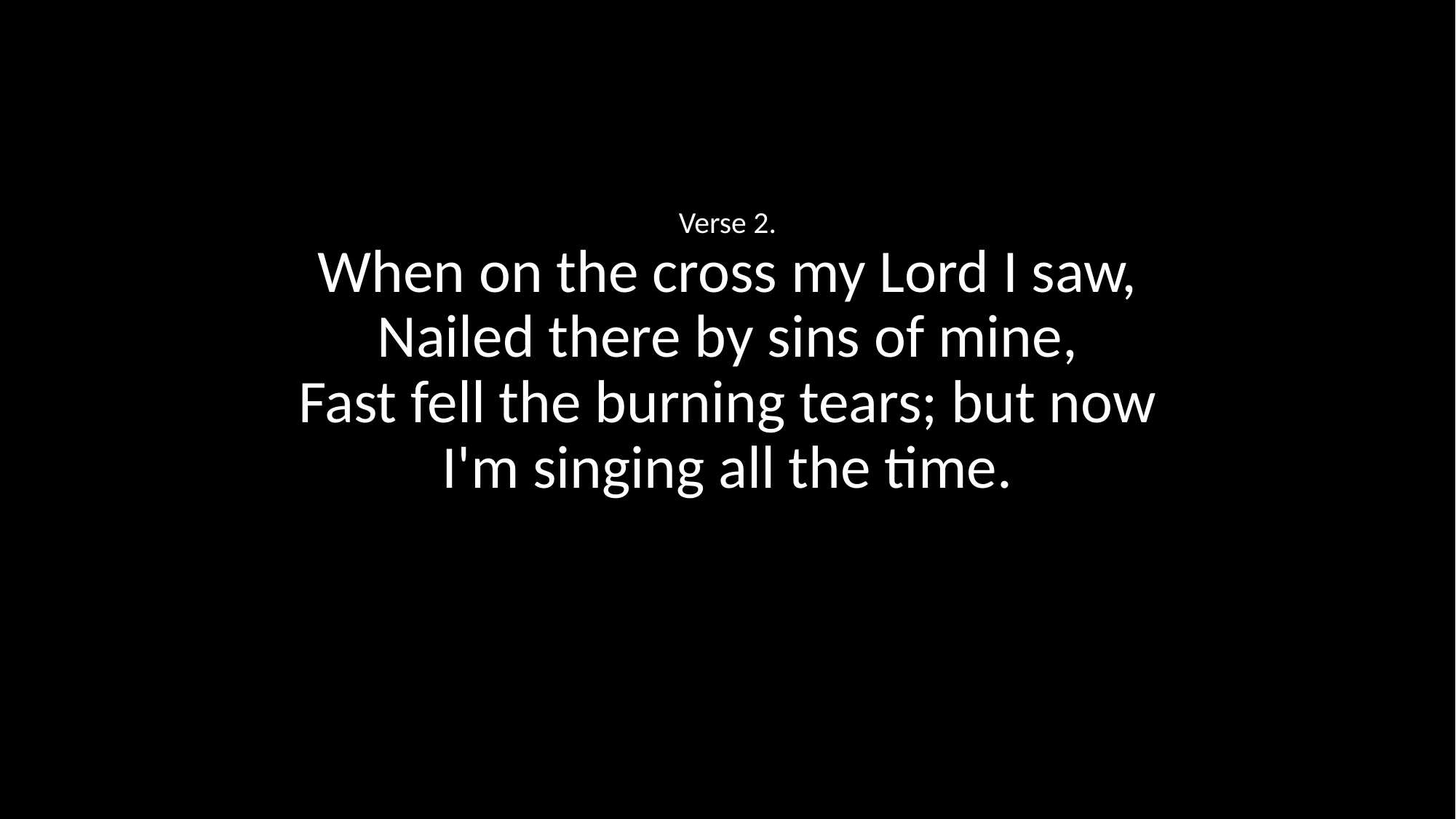

Verse 2.
When on the cross my Lord I saw,
Nailed there by sins of mine,
Fast fell the burning tears; but now
I'm singing all the time.